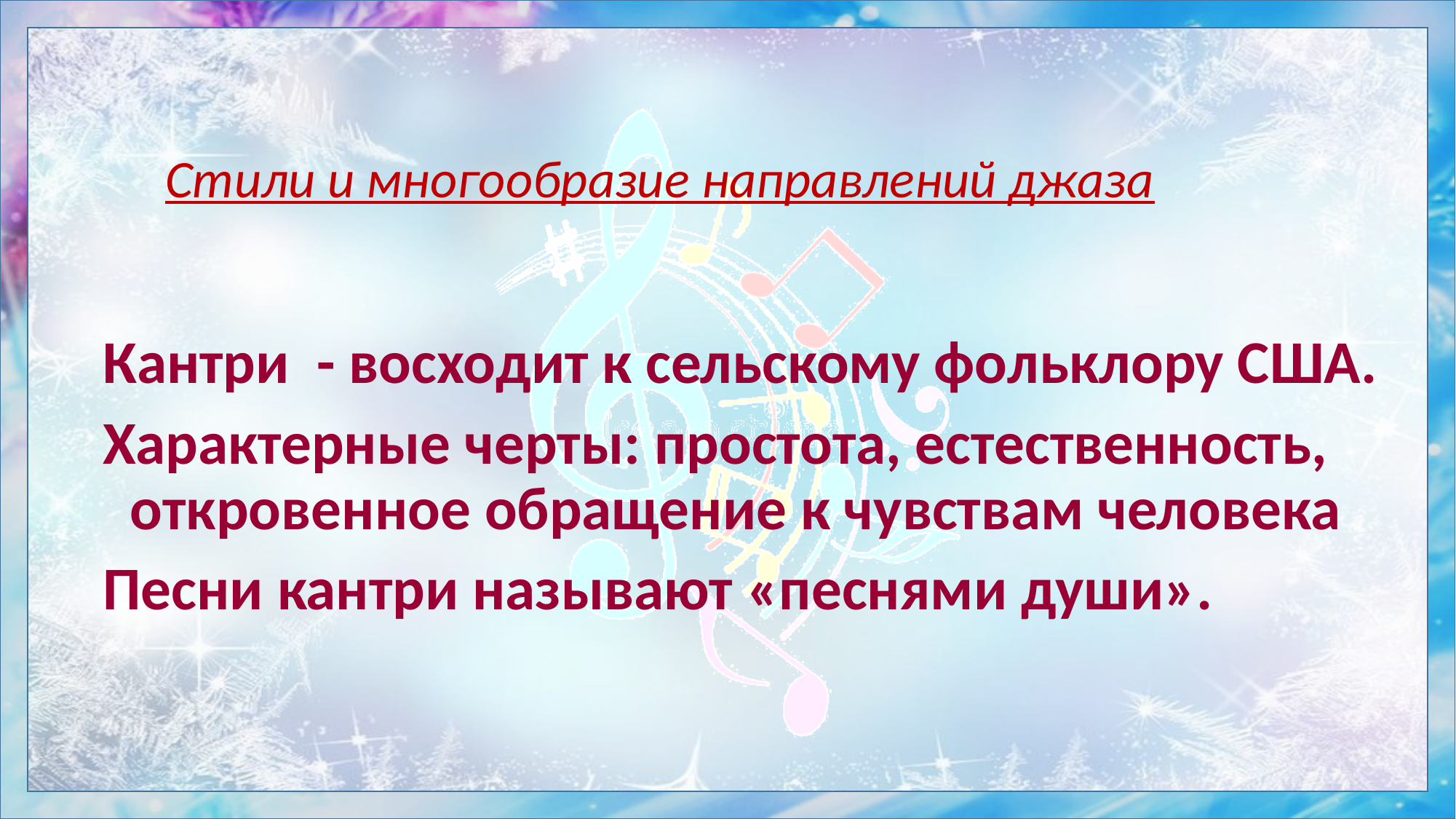

# Стили и многообразие направлений джаза
Кантри  - восходит к сельскому фольклору США.
Характерные черты: простота, естественность, откровенное обращение к чувствам человека
Песни кантри называют «песнями души».